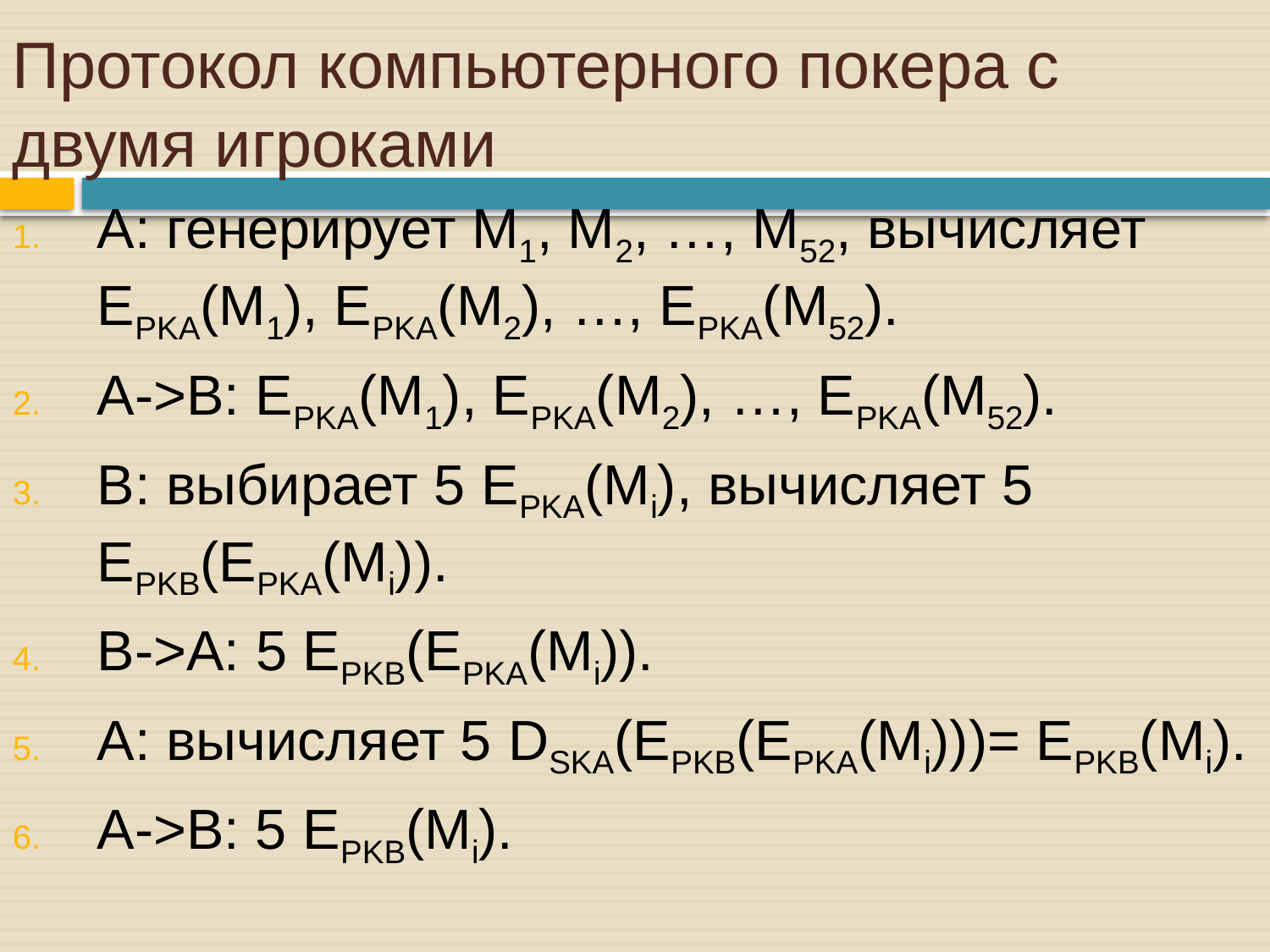

# Протокол компьютерного покера с двумя игроками
A: генерирует M1, M2, …, M52, вычисляет EPKA(M1), EPKA(M2), …, EPKA(M52).
A->B: EPKA(M1), EPKA(M2), …, EPKA(M52).
B: выбирает 5 EPKA(Mi), вычисляет 5 EPKB(EPKA(Mi)).
B->A: 5 EPKB(EPKA(Mi)).
A: вычисляет 5 DSKA(EPKB(EPKA(Mi)))= EPKB(Mi).
A->B: 5 EPKB(Mi).